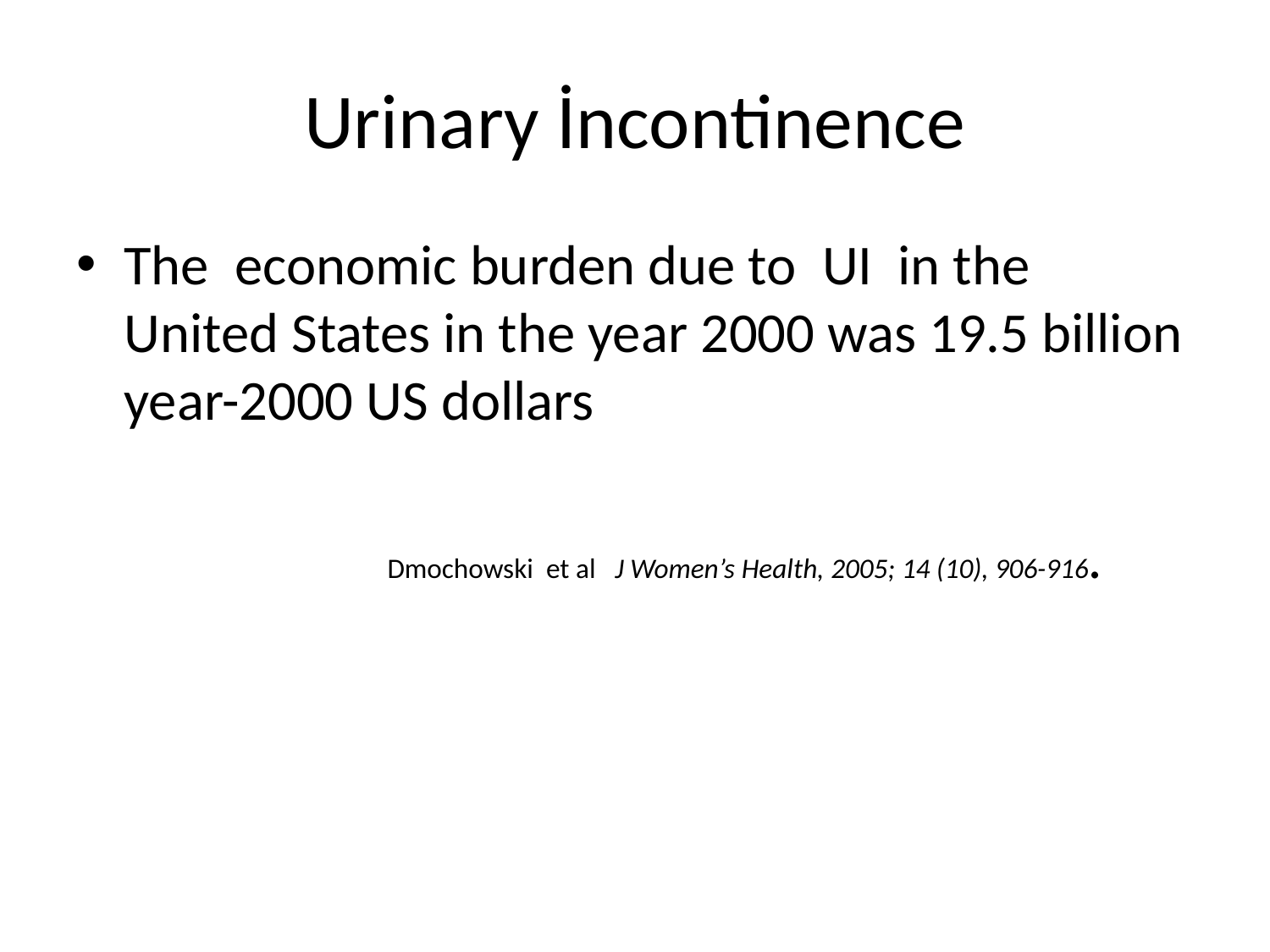

# Urinary İncontinence
The  economic burden due to  UI  in the United States in the year 2000 was 19.5 billion year-2000 US dollars

                                                 Dmochowski  et al   J Women’s Health, 2005; 14 (10), 906-916.